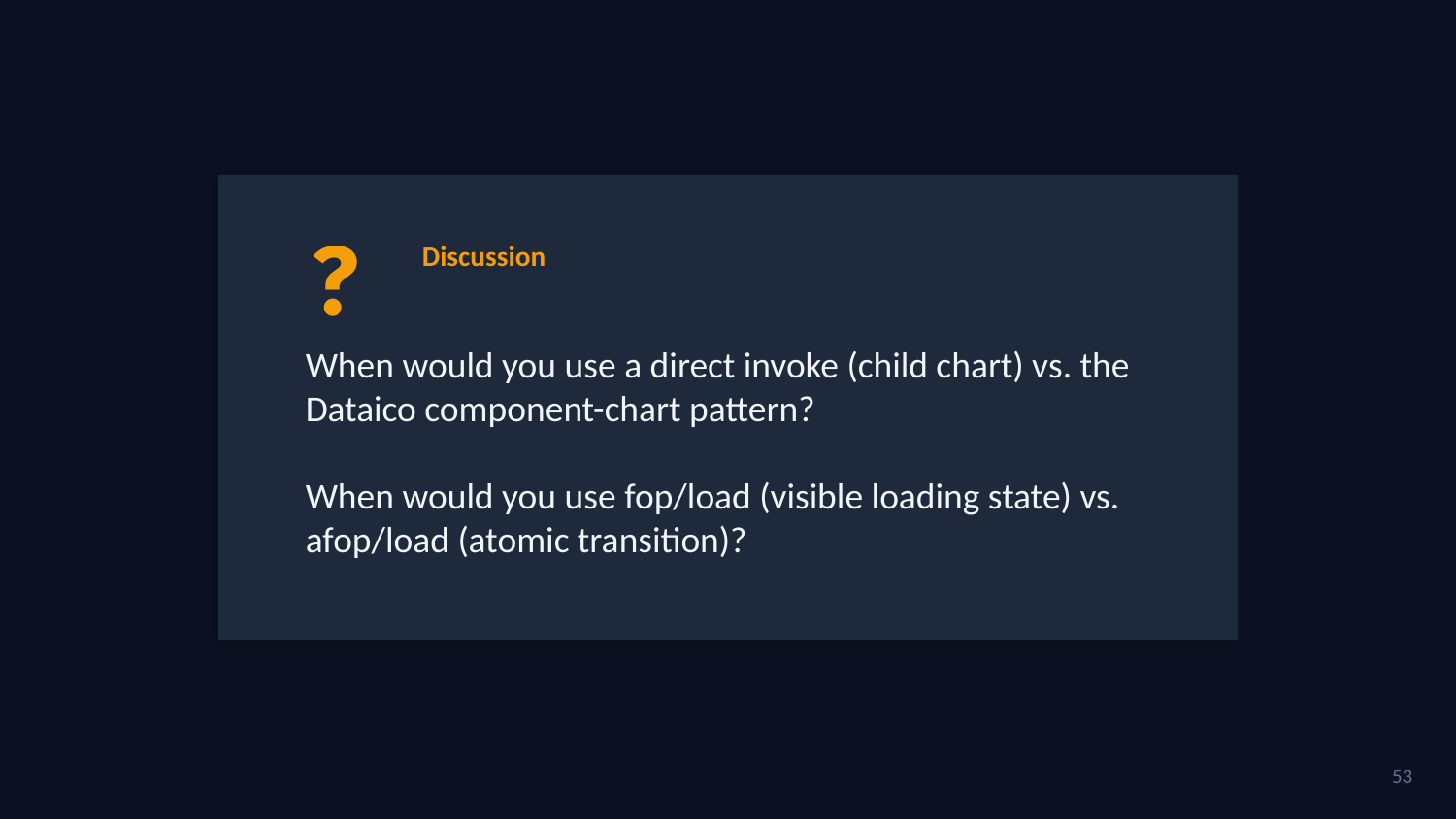

?
Discussion
When would you use a direct invoke (child chart) vs. the Dataico component-chart pattern?

When would you use fop/load (visible loading state) vs. afop/load (atomic transition)?
53